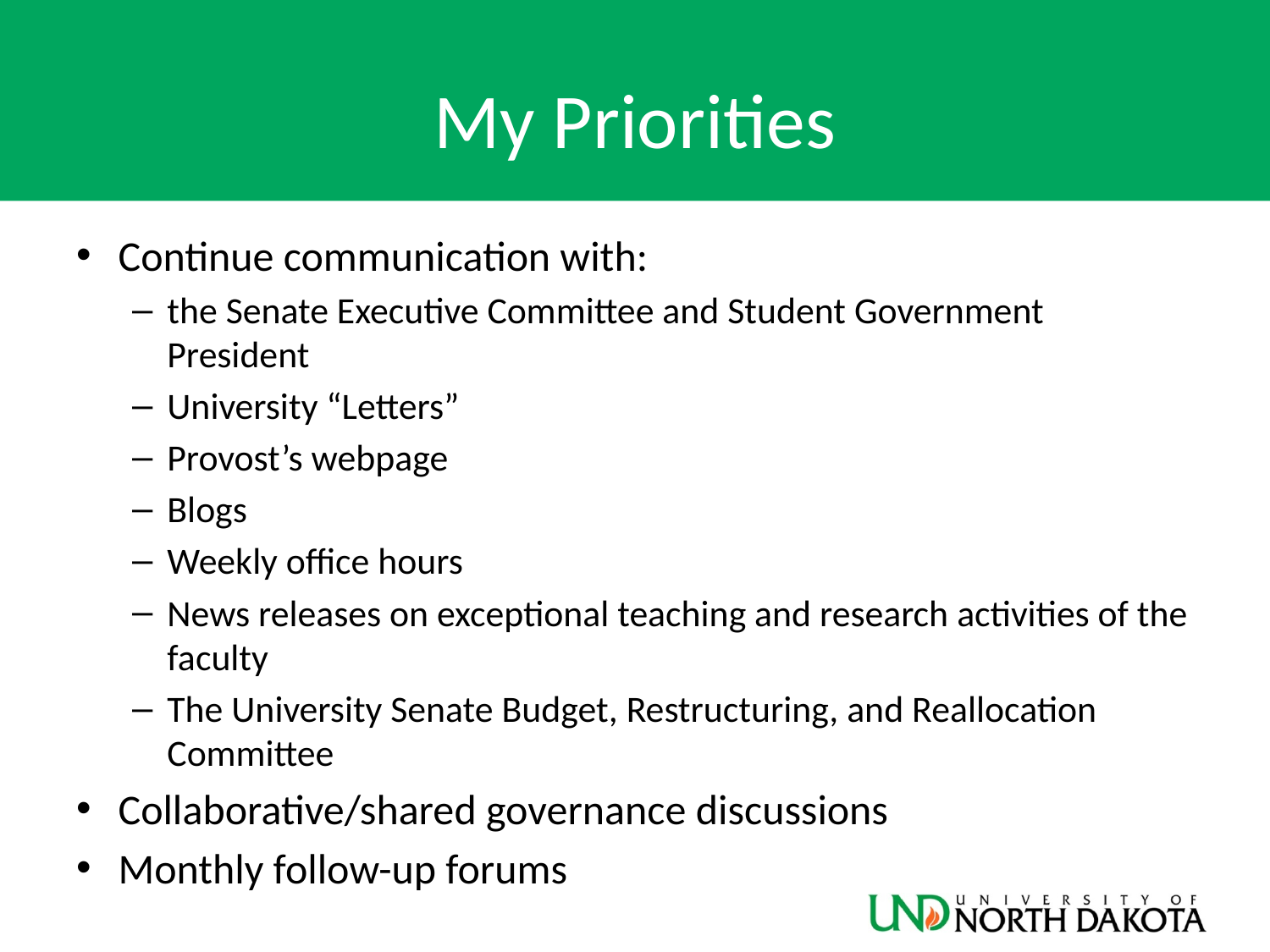

# My Priorities
Continue communication with:
the Senate Executive Committee and Student Government President
University “Letters”
Provost’s webpage
Blogs
Weekly office hours
News releases on exceptional teaching and research activities of the faculty
The University Senate Budget, Restructuring, and Reallocation Committee
Collaborative/shared governance discussions
Monthly follow-up forums